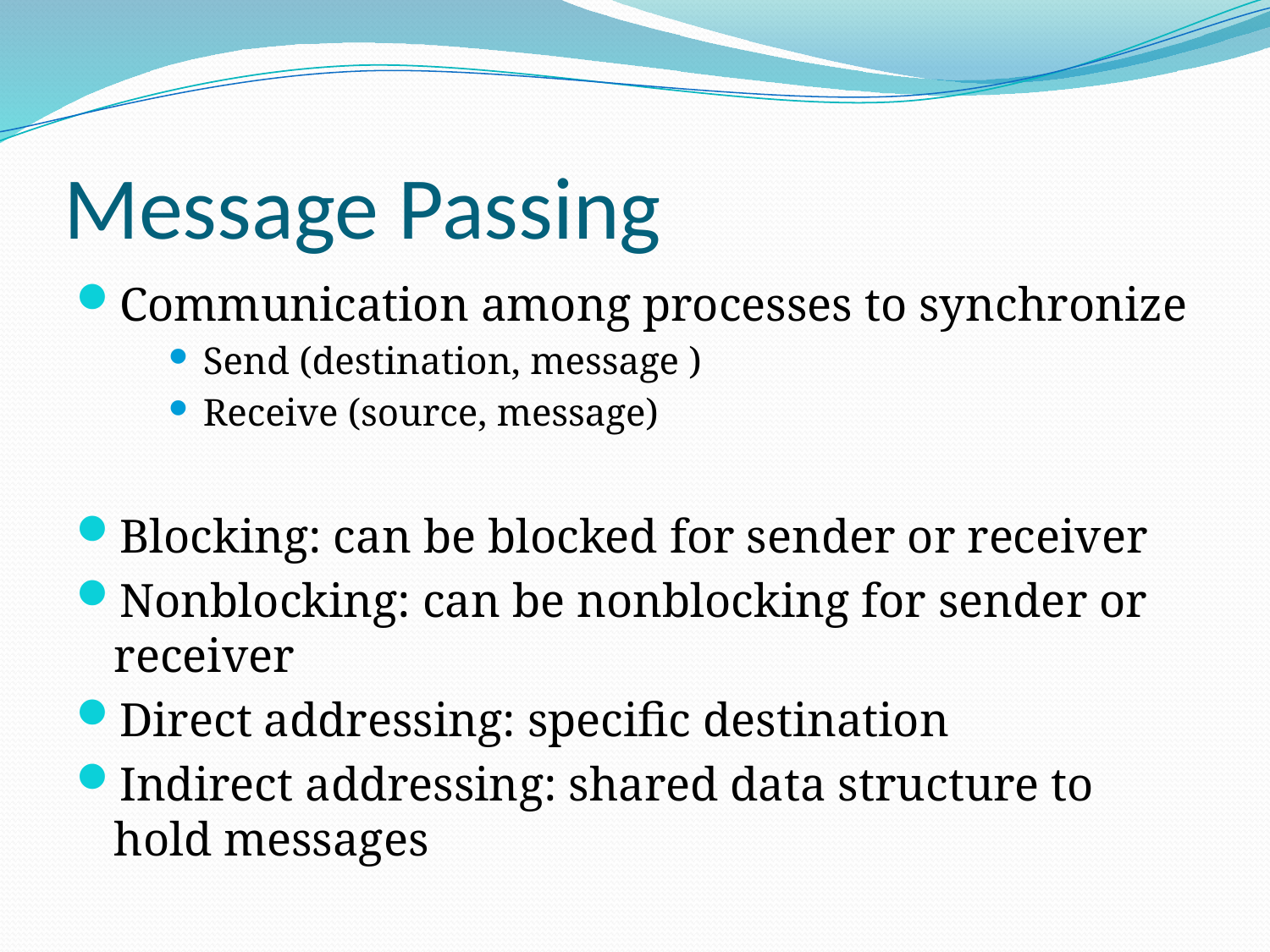

# Message Passing
Communication among processes to synchronize
Send (destination, message )
Receive (source, message)

Blocking: can be blocked for sender or receiver
Nonblocking: can be nonblocking for sender or receiver
Direct addressing: specific destination
Indirect addressing: shared data structure to hold messages